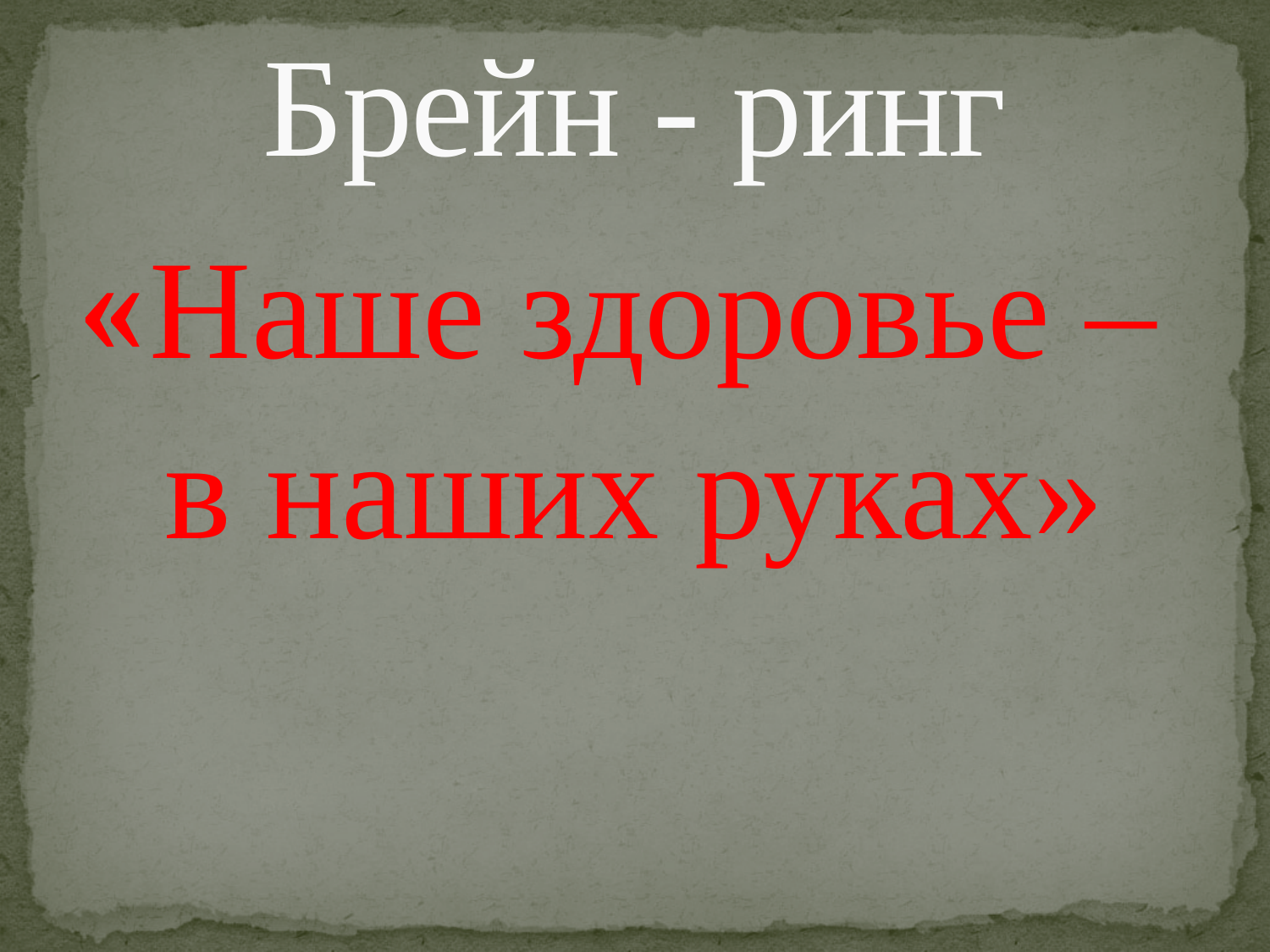

# Брейн - ринг
«Наше здоровье –
в наших руках»